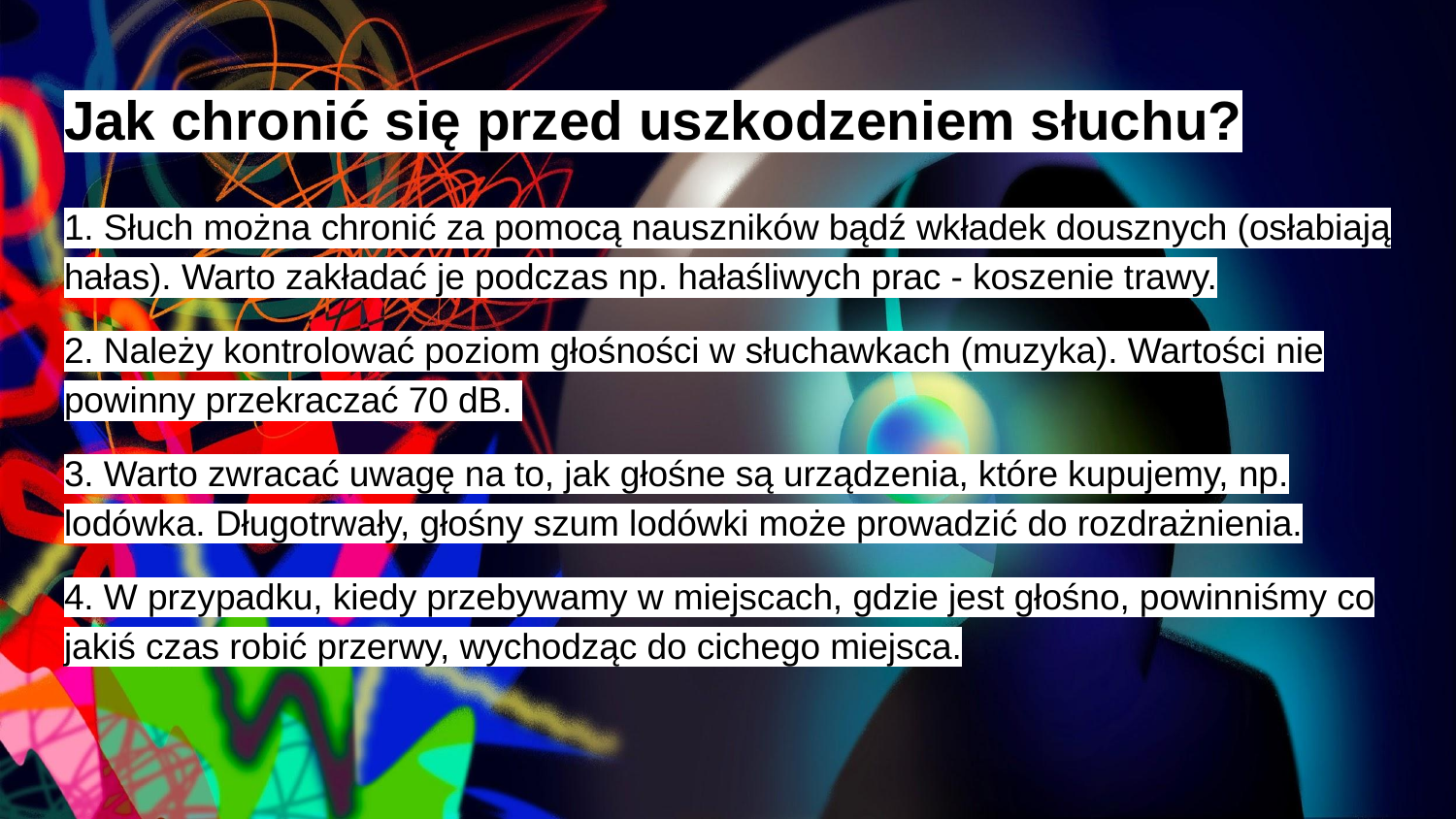

# Jak chronić się przed uszkodzeniem słuchu?
1. Słuch można chronić za pomocą nauszników bądź wkładek dousznych (osłabiają hałas). Warto zakładać je podczas np. hałaśliwych prac - koszenie trawy.
2. Należy kontrolować poziom głośności w słuchawkach (muzyka). Wartości nie powinny przekraczać 70 dB.
3. Warto zwracać uwagę na to, jak głośne są urządzenia, które kupujemy, np. lodówka. Długotrwały, głośny szum lodówki może prowadzić do rozdrażnienia.
4. W przypadku, kiedy przebywamy w miejscach, gdzie jest głośno, powinniśmy co jakiś czas robić przerwy, wychodząc do cichego miejsca.